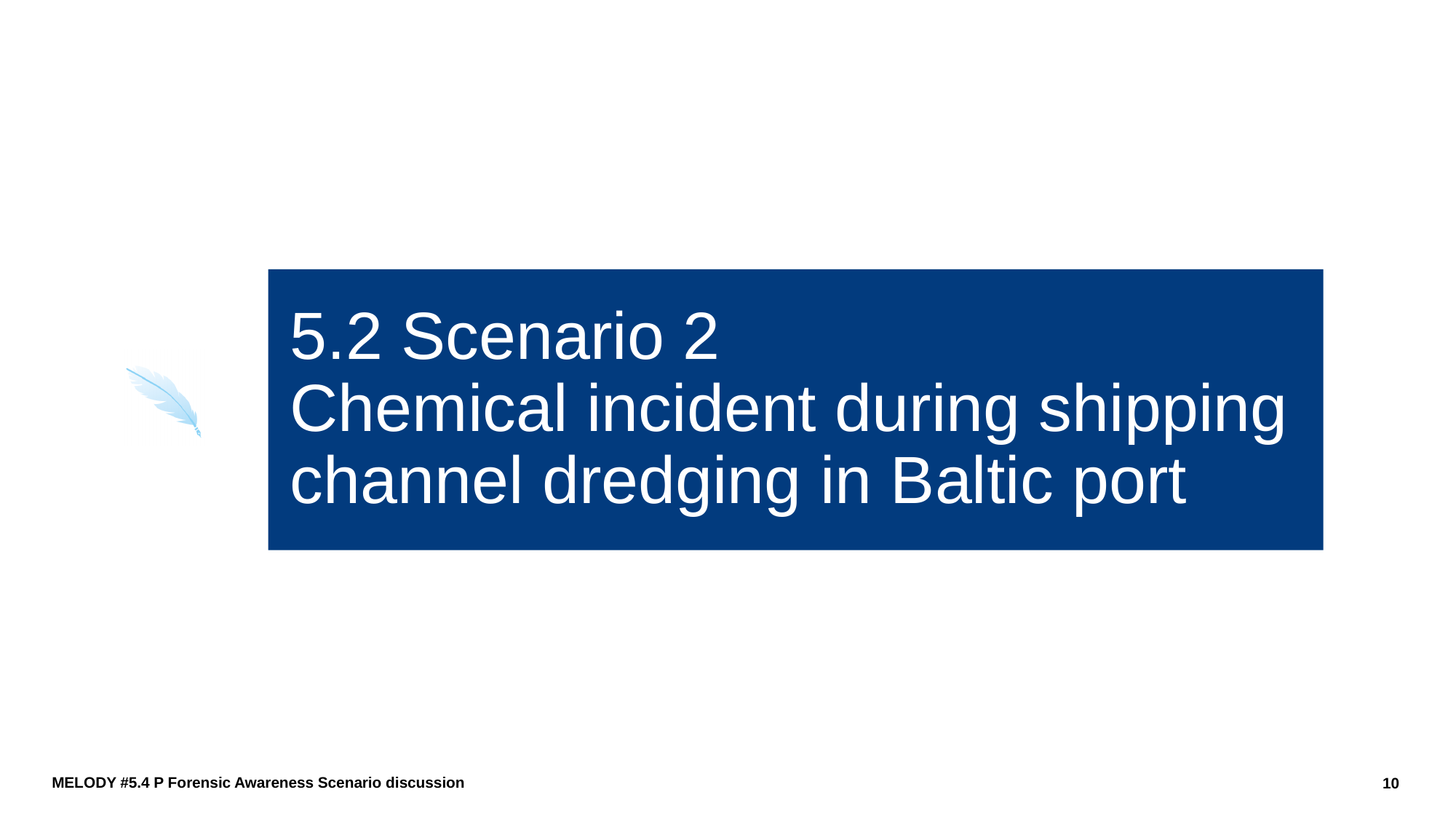

# 5.2 Scenario 2 Chemical incident during shipping channel dredging in Baltic port
MELODY #5.4 P Forensic Awareness Scenario discussion
10